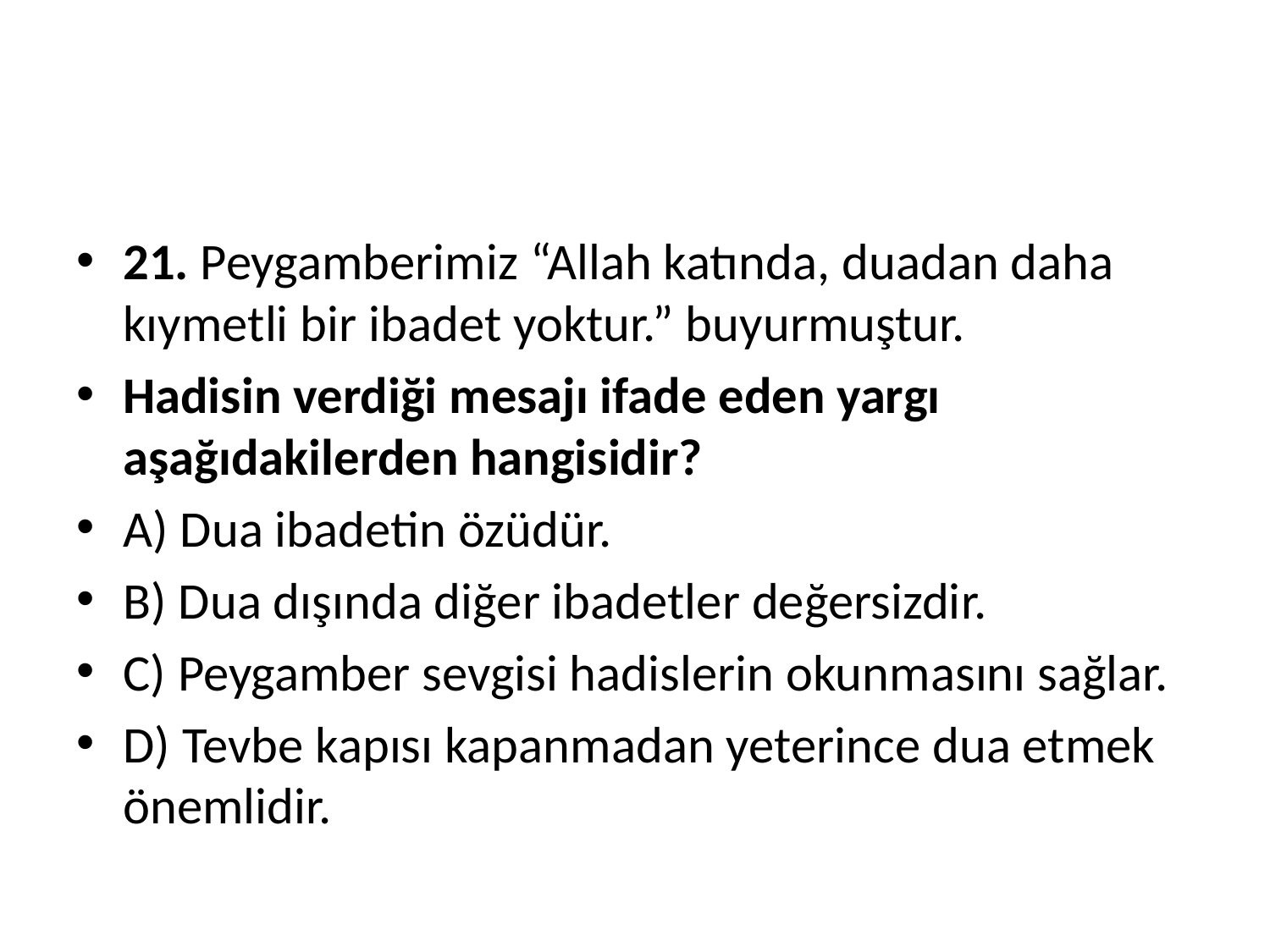

#
21. Peygamberimiz “Allah katında, duadan daha kıymetli bir ibadet yoktur.” buyurmuştur.
Hadisin verdiği mesajı ifade eden yargı aşağıdakilerden hangisidir?
A) Dua ibadetin özüdür.
B) Dua dışında diğer ibadetler değersizdir.
C) Peygamber sevgisi hadislerin okunmasını sağlar.
D) Tevbe kapısı kapanmadan yeterince dua etmek önemlidir.